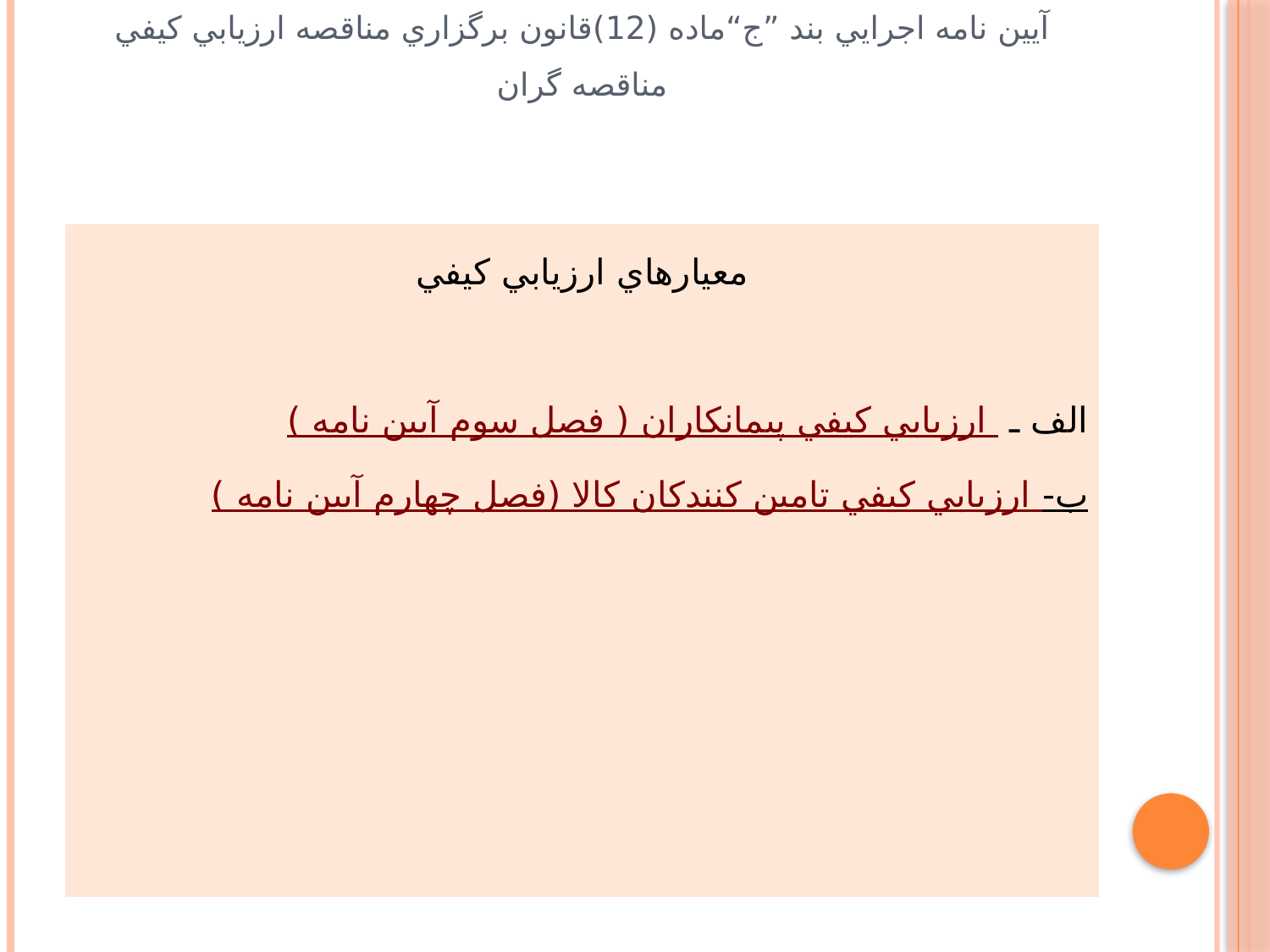

# آيين نامه اجرايي بند ”ج“ماده (12)قانون برگزاري مناقصه ارزيابي كيفي مناقصه گران
معيارهاي ارزيابي كيفي

الف ـ  ارزيابي كيفي پيمانكاران ( فصل سوم آيين نامه )
ب- ارزيابي كيفي تامين كنندكان كالا (فصل چهارم آيين نامه )